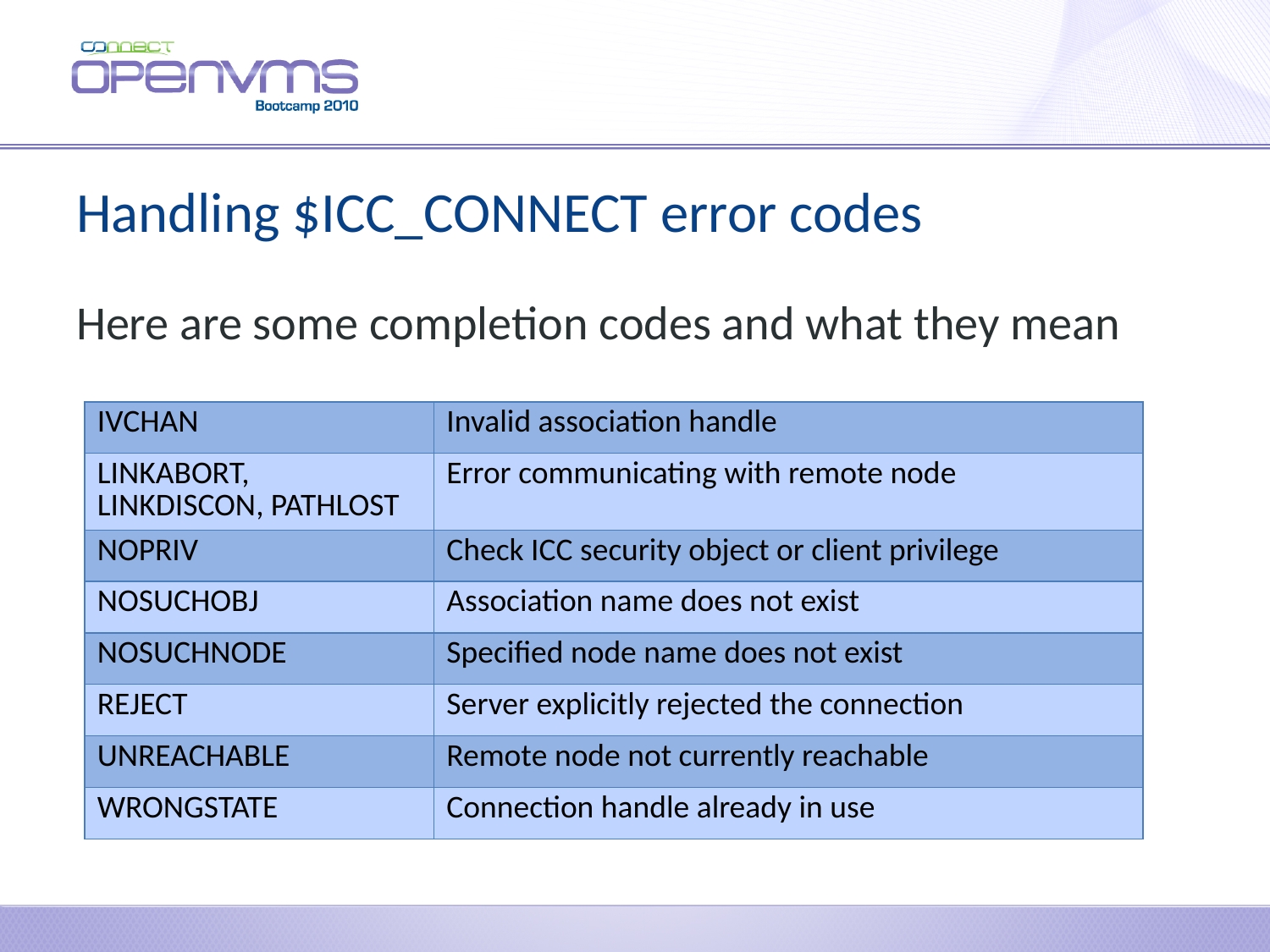

# Handling $ICC_CONNECT error codes
Here are some completion codes and what they mean

| IVCHAN | Invalid association handle |
| --- | --- |
| LINKABORT, LINKDISCON, PATHLOST | Error communicating with remote node |
| NOPRIV | Check ICC security object or client privilege |
| NOSUCHOBJ | Association name does not exist |
| NOSUCHNODE | Specified node name does not exist |
| REJECT | Server explicitly rejected the connection |
| UNREACHABLE | Remote node not currently reachable |
| WRONGSTATE | Connection handle already in use |